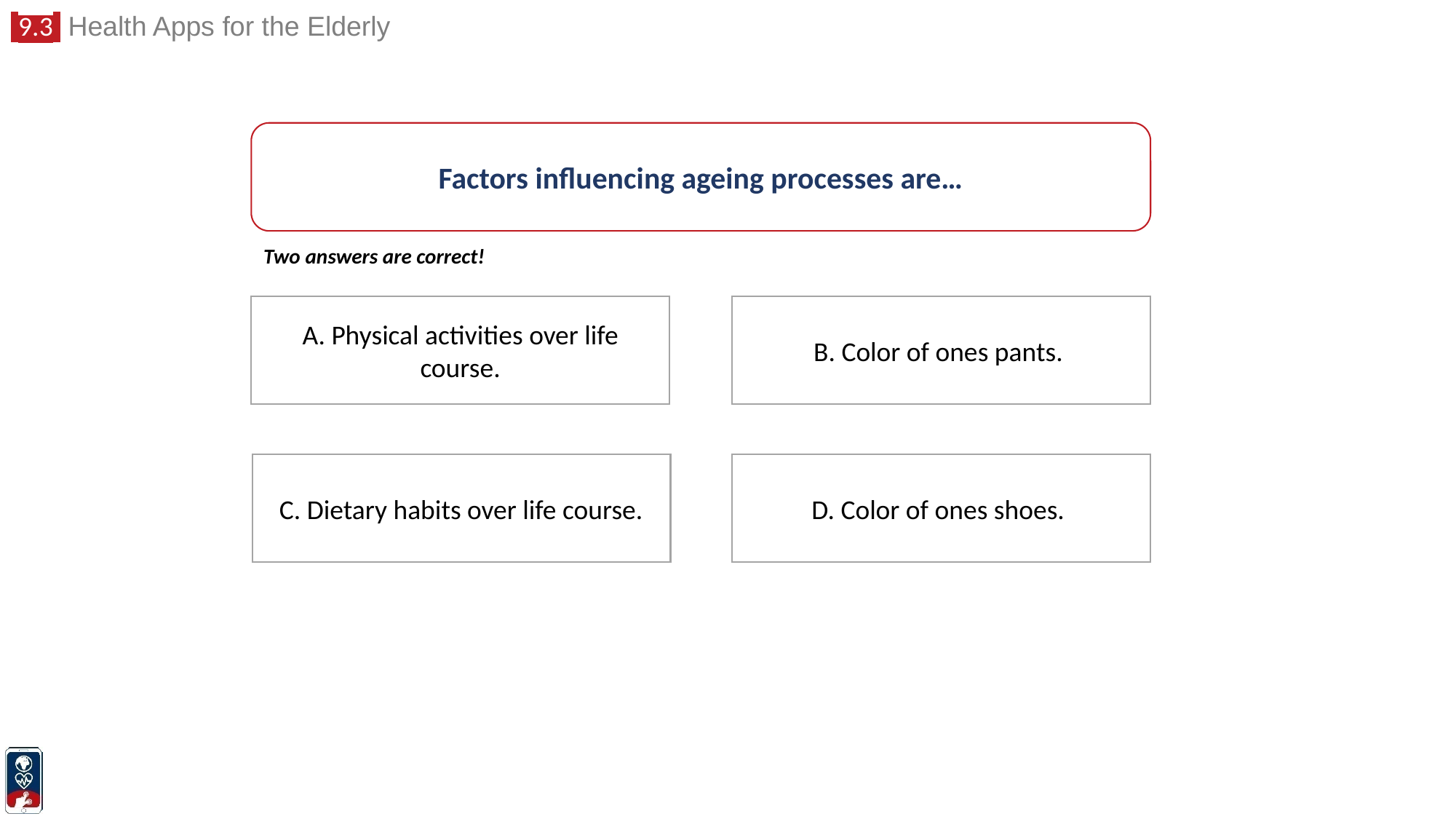

Factors influencing ageing processes are…
Two answers are correct!
B. Color of ones pants.
A. Physical activities over life course.
C. Dietary habits over life course.
D. Color of ones shoes.